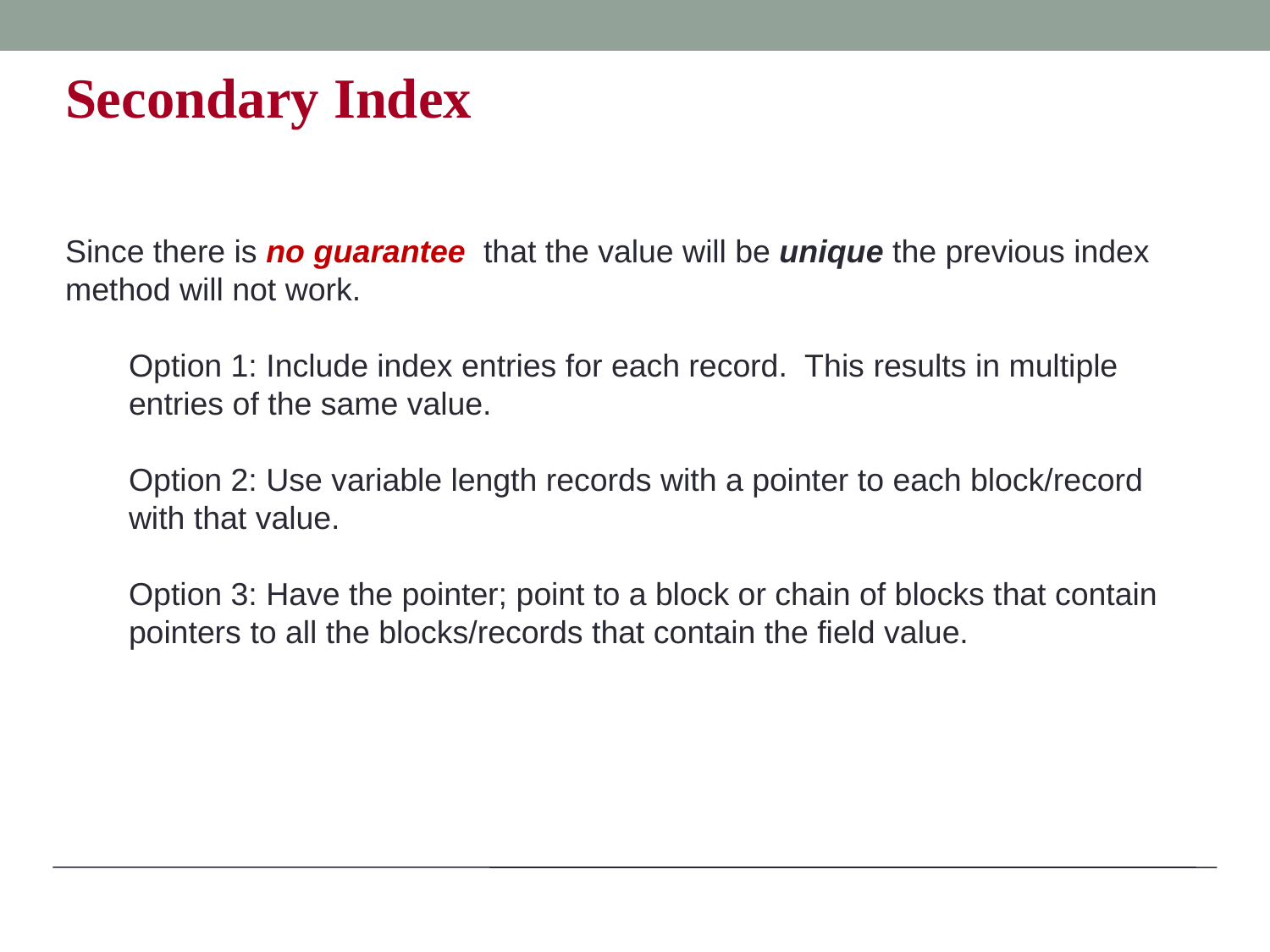

Secondary Index

Since there is no guarantee  that the value will be unique the previous index method will not work.

Option 1: Include index entries for each record.  This results in multiple entries of the same value.

Option 2: Use variable length records with a pointer to each block/record with that value.

Option 3: Have the pointer; point to a block or chain of blocks that contain pointers to all the blocks/records that contain the field value.